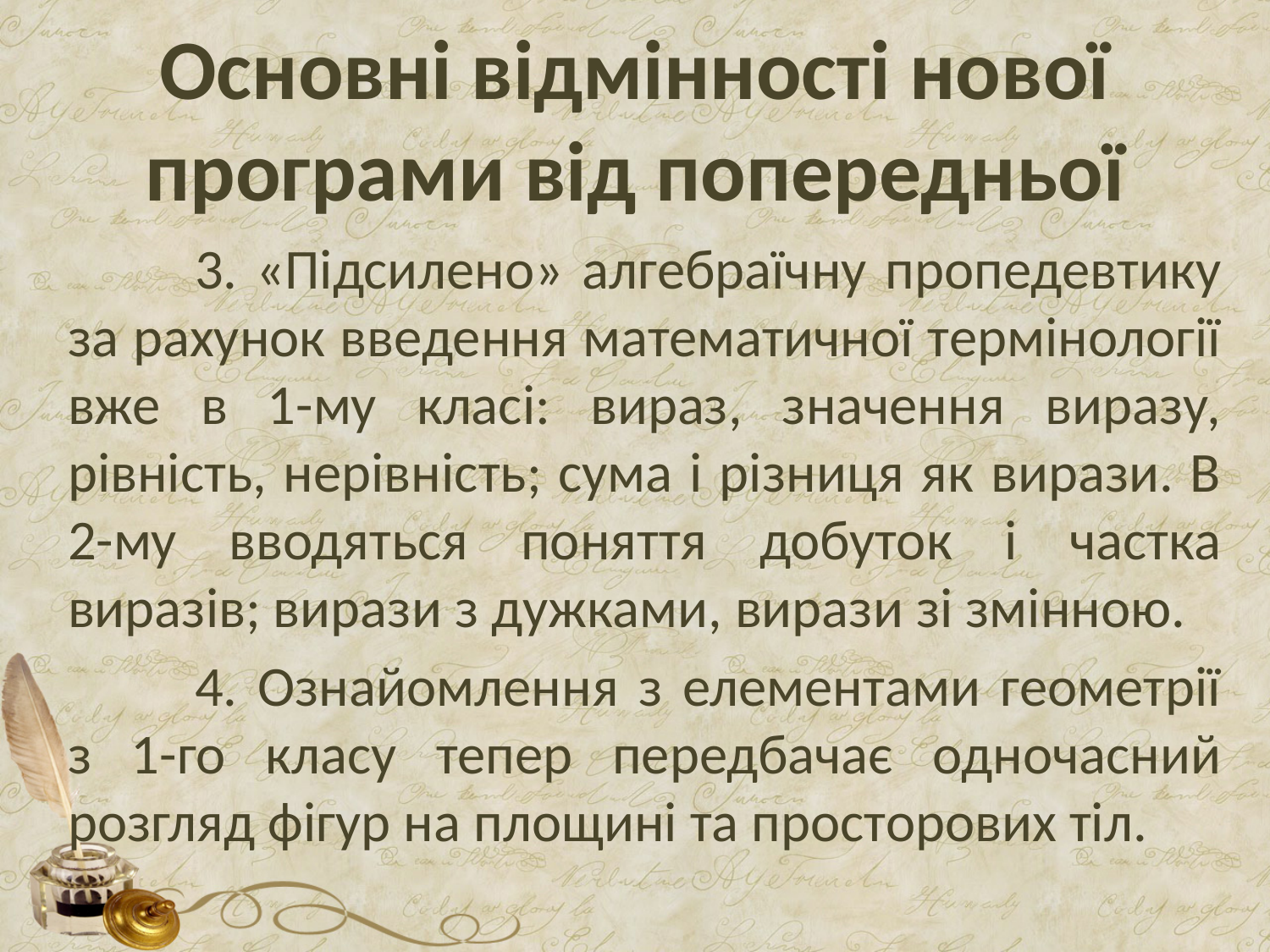

# Основні відмінності нової програми від попередньої
	3. «Підсилено» алгебраїчну пропедевтику за рахунок введення математичної термінології вже в 1-му класі: вираз, значення виразу, рівність, нерівність; сума і різниця як вирази. В 2-му вводяться поняття добуток і частка виразів; вирази з дужками, вирази зі змінною.
	4. Ознайомлення з елементами геометрії з 1-го класу тепер передбачає одночасний розгляд фігур на площині та просторових тіл.